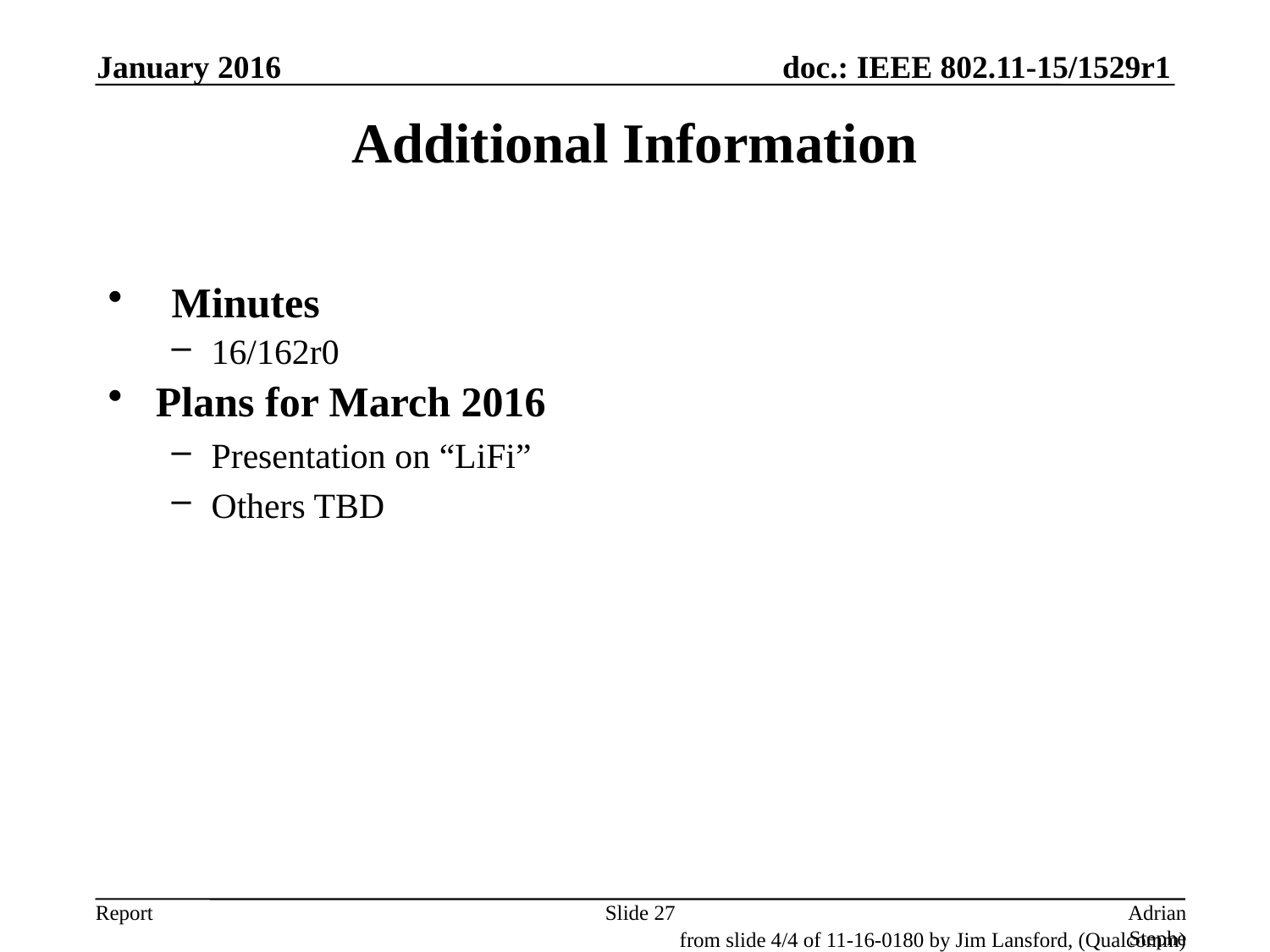

January 2016
# Additional Information
Minutes
16/162r0
Plans for March 2016
Presentation on “LiFi”
Others TBD

Slide 27
Adrian Stephens, Intel Corporation
from slide 4/4 of 11-16-0180 by Jim Lansford, (Qualcomm)